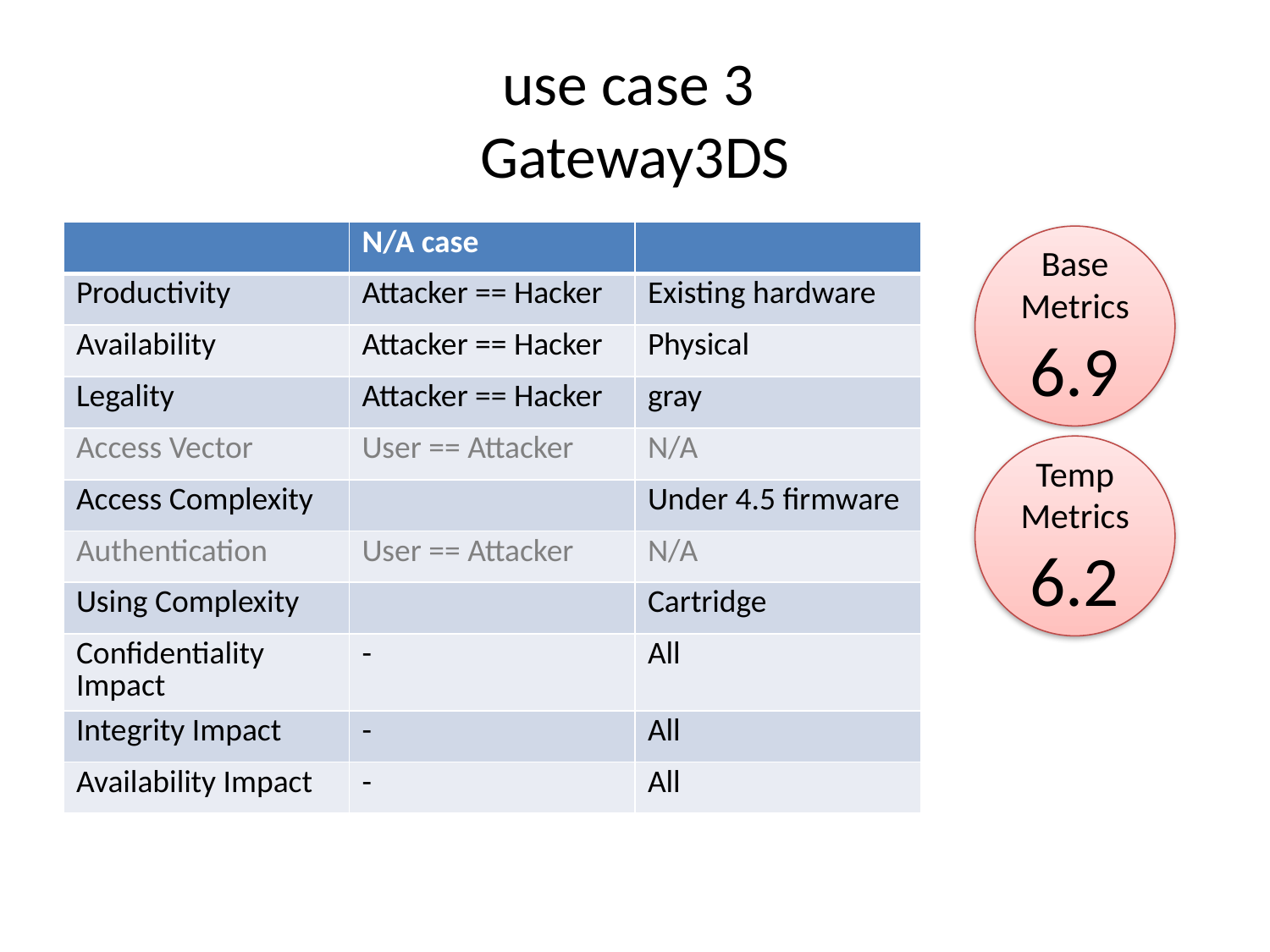

# use case 3 Gateway3DS
|  | N/A case |  |
| --- | --- | --- |
| Productivity | Attacker == Hacker | Existing hardware |
| Availability | Attacker == Hacker | Physical |
| Legality | Attacker == Hacker | gray |
| Access Vector | User == Attacker | N/A |
| Access Complexity |  | Under 4.5 firmware |
| Authentication | User == Attacker | N/A |
| Using Complexity |  | Cartridge |
| Confidentiality Impact | - | All |
| Integrity Impact | - | All |
| Availability Impact | - | All |
Base Metrics
6.9
Temp
Metrics
6.2